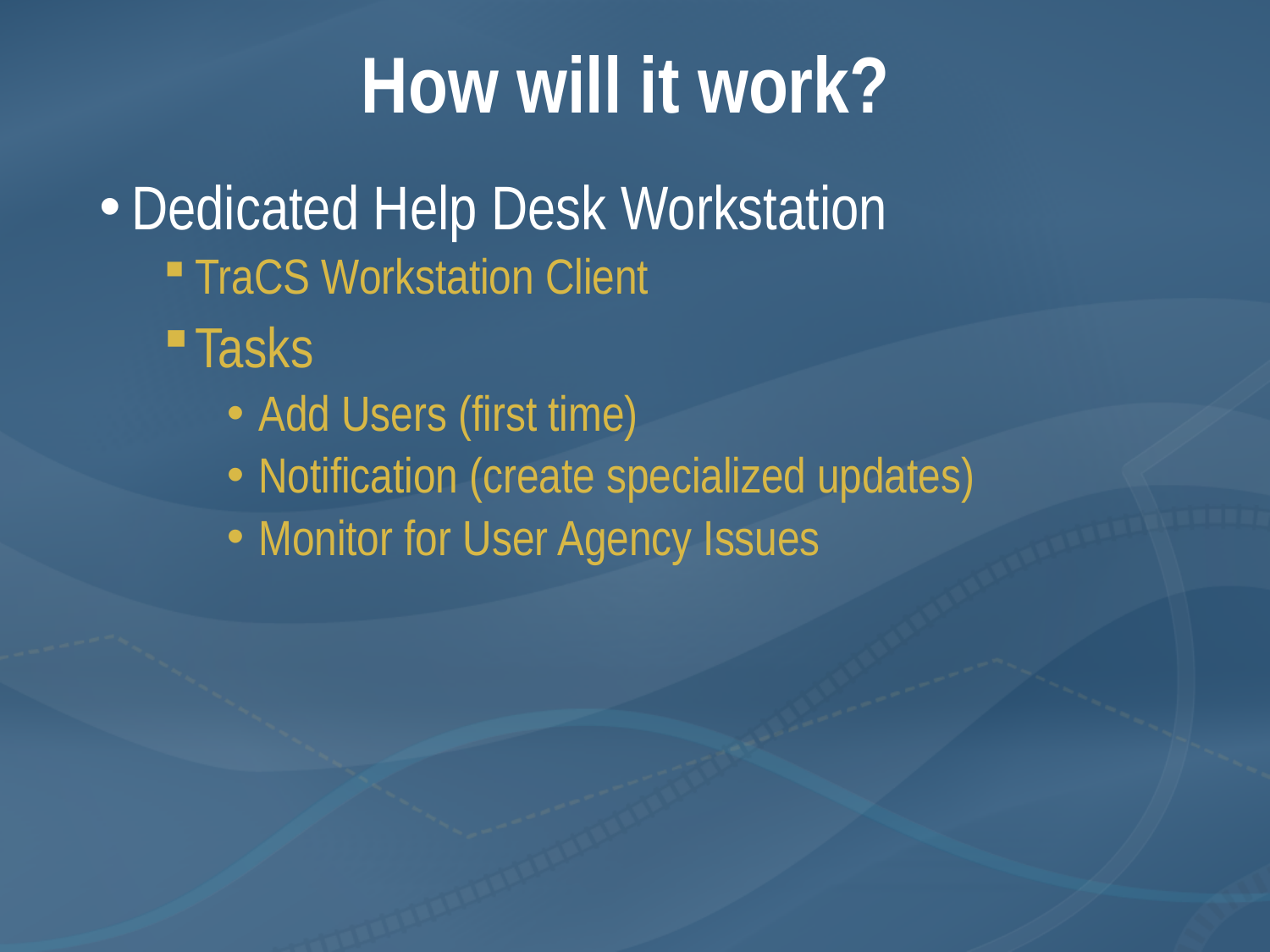

# How will it work?
Dedicated Help Desk Workstation
TraCS Workstation Client
Tasks
Add Users (first time)
Notification (create specialized updates)
Monitor for User Agency Issues